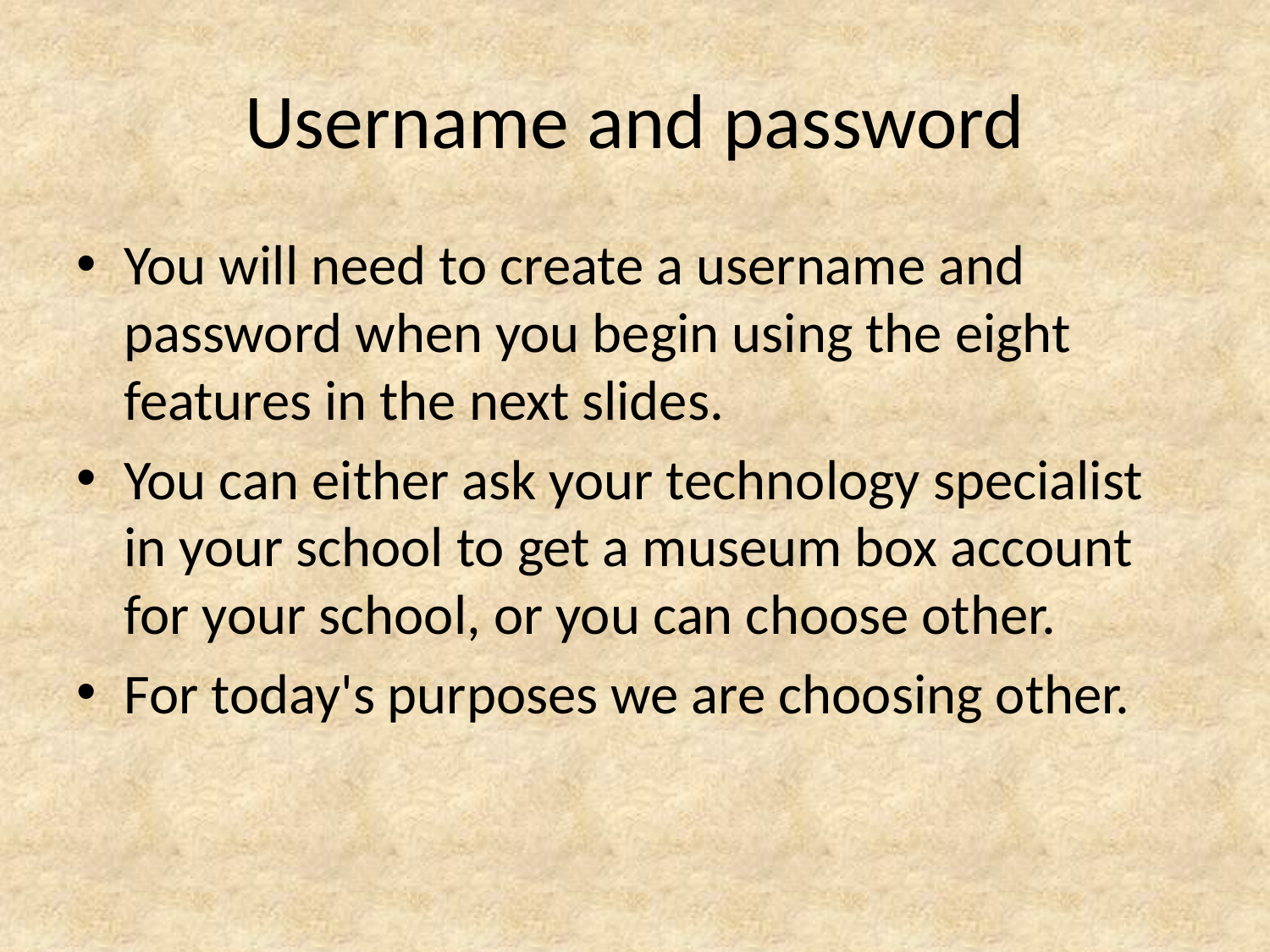

# Username and password
You will need to create a username and password when you begin using the eight features in the next slides.
You can either ask your technology specialist in your school to get a museum box account for your school, or you can choose other.
For today's purposes we are choosing other.